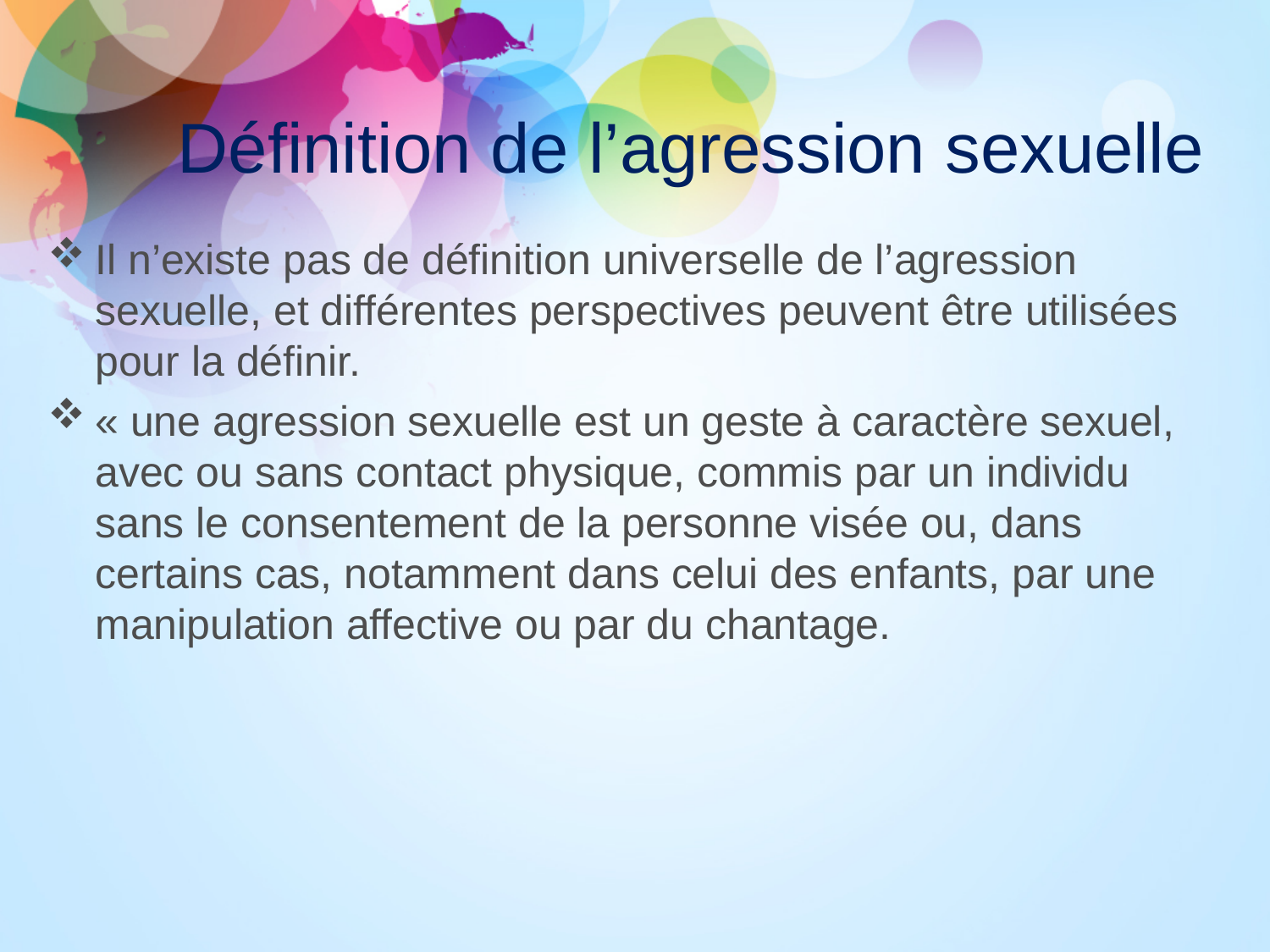

# Définition de l’agression sexuelle
Il n’existe pas de définition universelle de l’agression sexuelle, et différentes perspectives peuvent être utilisées pour la définir.
« une agression sexuelle est un geste à caractère sexuel, avec ou sans contact physique, commis par un individu sans le consentement de la personne visée ou, dans certains cas, notamment dans celui des enfants, par une manipulation affective ou par du chantage.